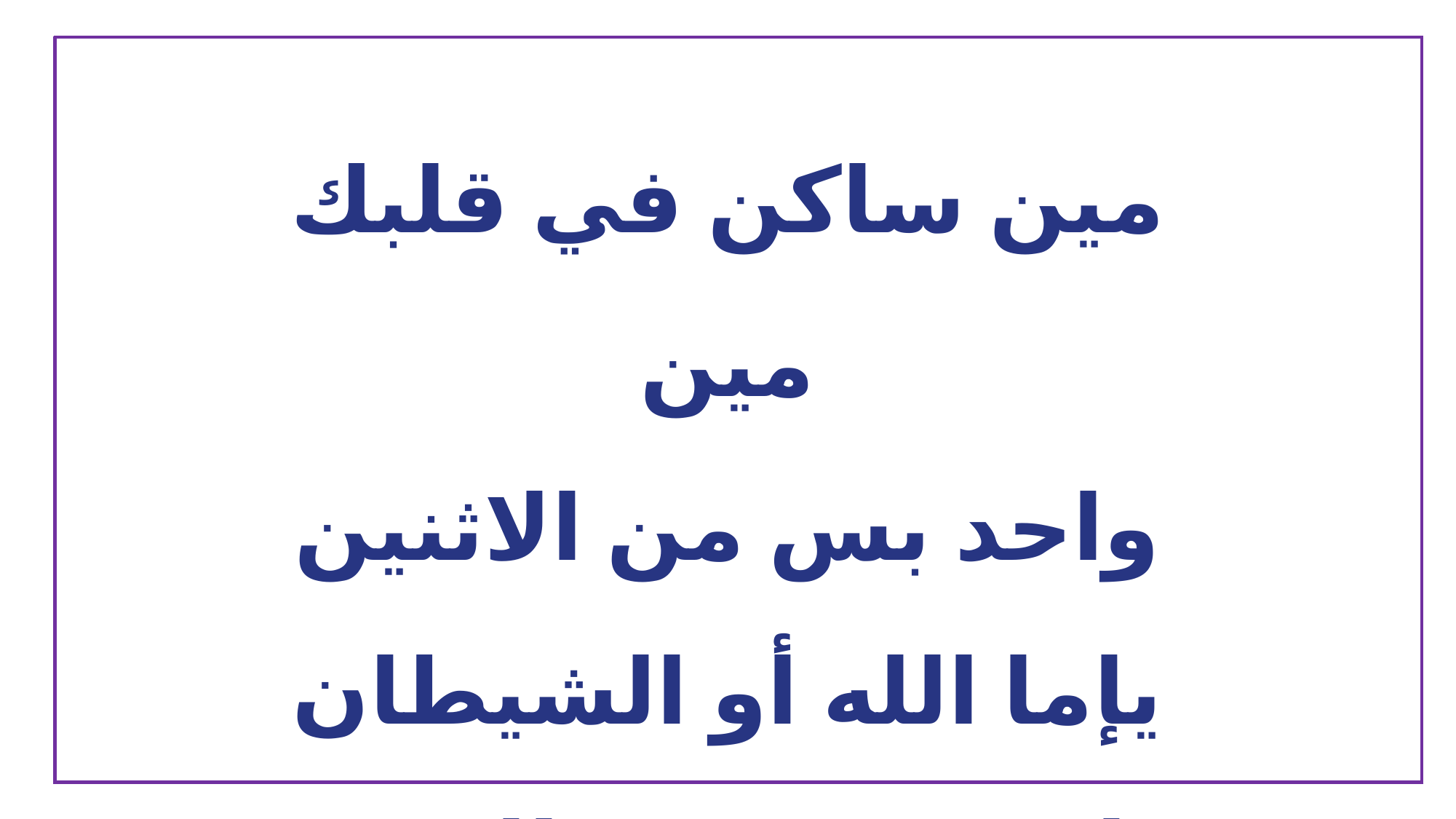

مين ساكن في قلبك مين
واحد بس من الاثنين
يإما الله أو الشيطان
واحد بس مش الاثنين